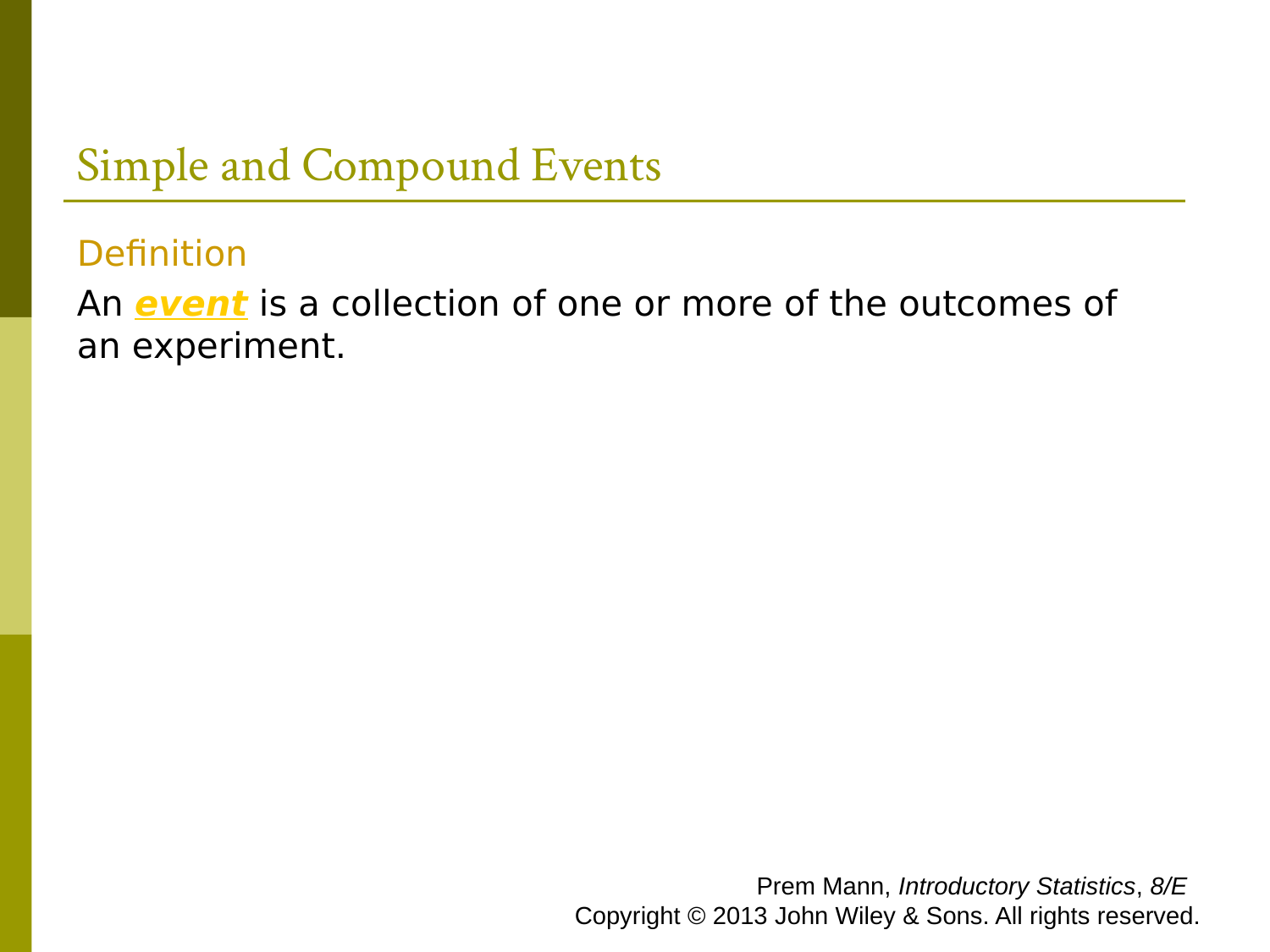

# Simple and Compound Events

Definition
An event is a collection of one or more of the outcomes of an experiment.
                          Prem Mann, Introductory Statistics, 8/E Copyright © 2013 John Wiley & Sons. All rights reserved.